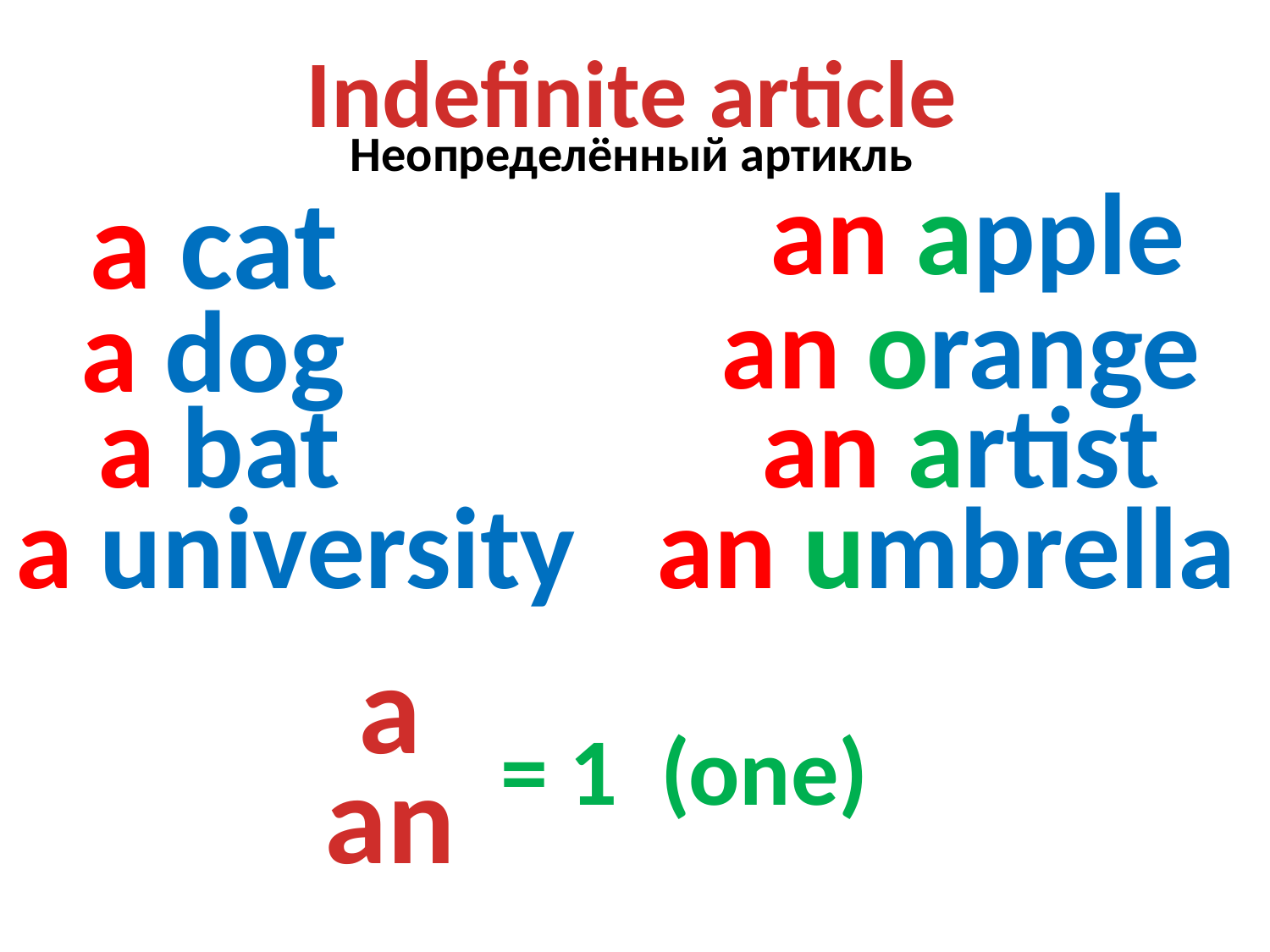

Indefinite article
Неопределённый артикль
an apple
a cat
an orange
a dog
a bat
an artist
a university
an umbrella
a
= 1  (one)
an